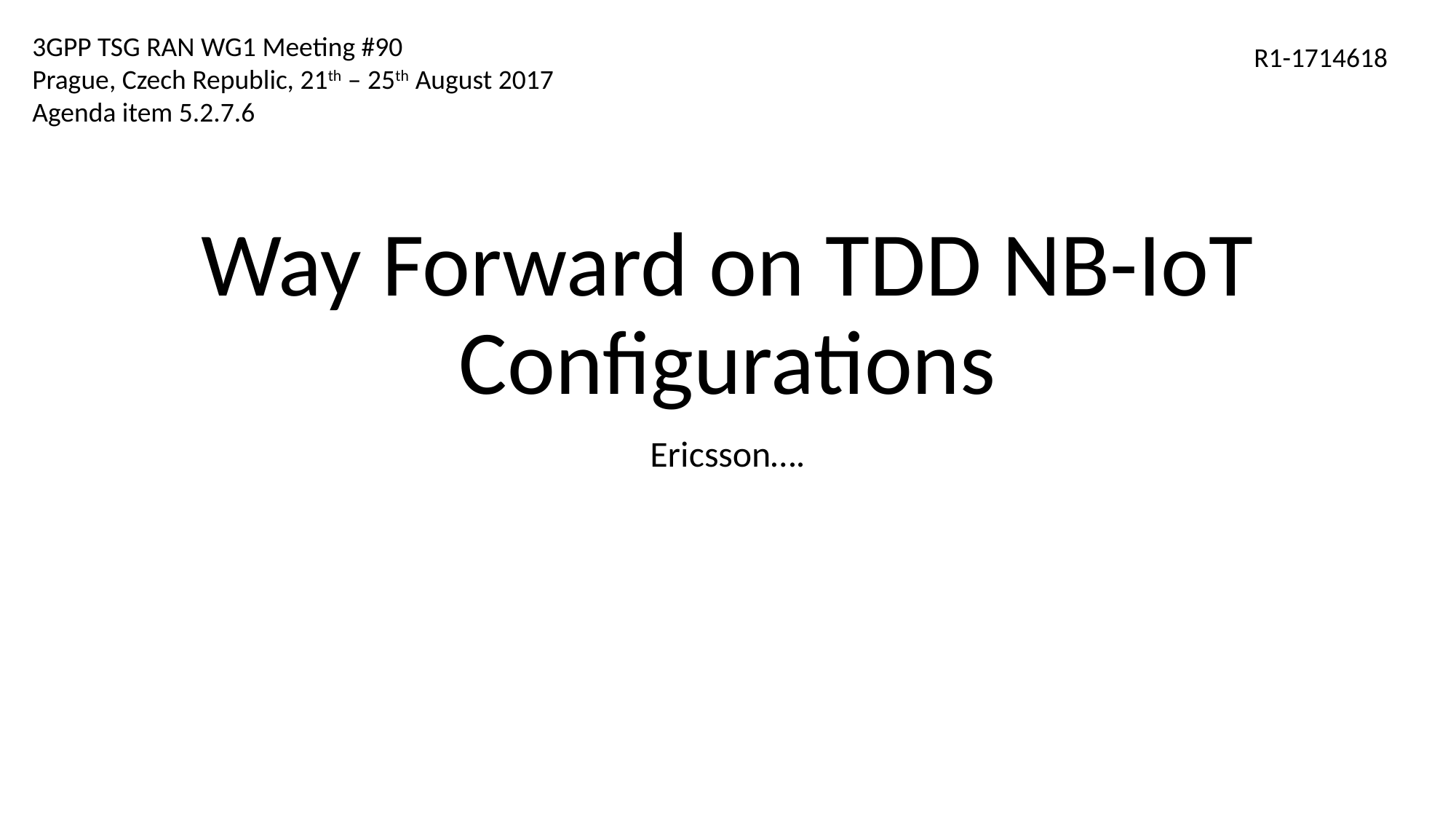

3GPP TSG RAN WG1 Meeting #90
Prague, Czech Republic, 21th – 25th August 2017
Agenda item 5.2.7.6
R1-1714618
# Way Forward on TDD NB-IoT Configurations
Ericsson….